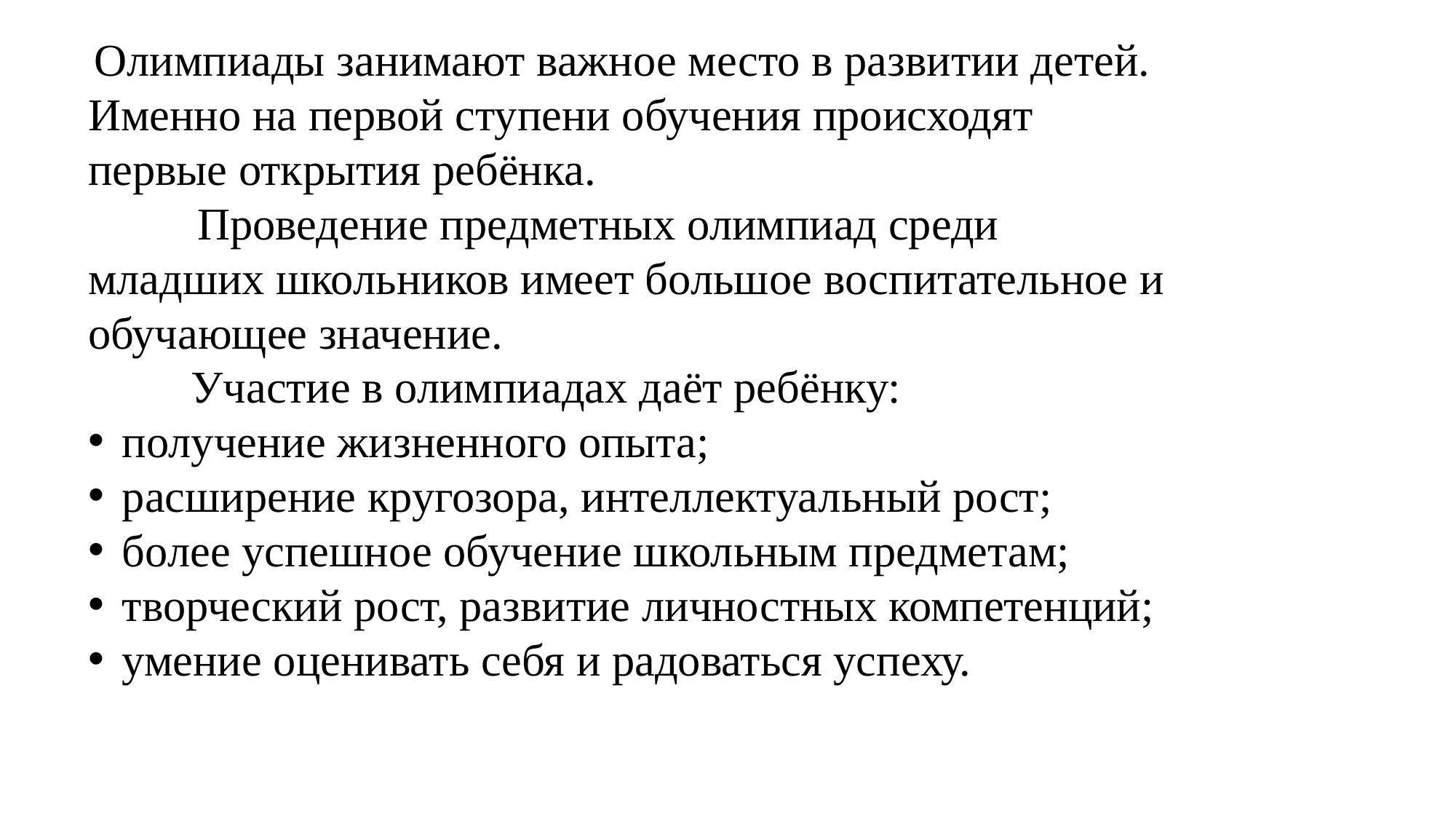

Олимпиады занимают важное место в развитии детей. Именно на первой ступени обучения происходят первые открытия ребёнка.
	Проведение предметных олимпиад среди младших школьников имеет большое воспитательное и обучающее значение.
         Участие в олимпиадах даёт ребёнку:
получение жизненного опыта;
расширение кругозора, интеллектуальный рост;
более успешное обучение школьным предметам;
творческий рост, развитие личностных компетенций;
умение оценивать себя и радоваться успеху.